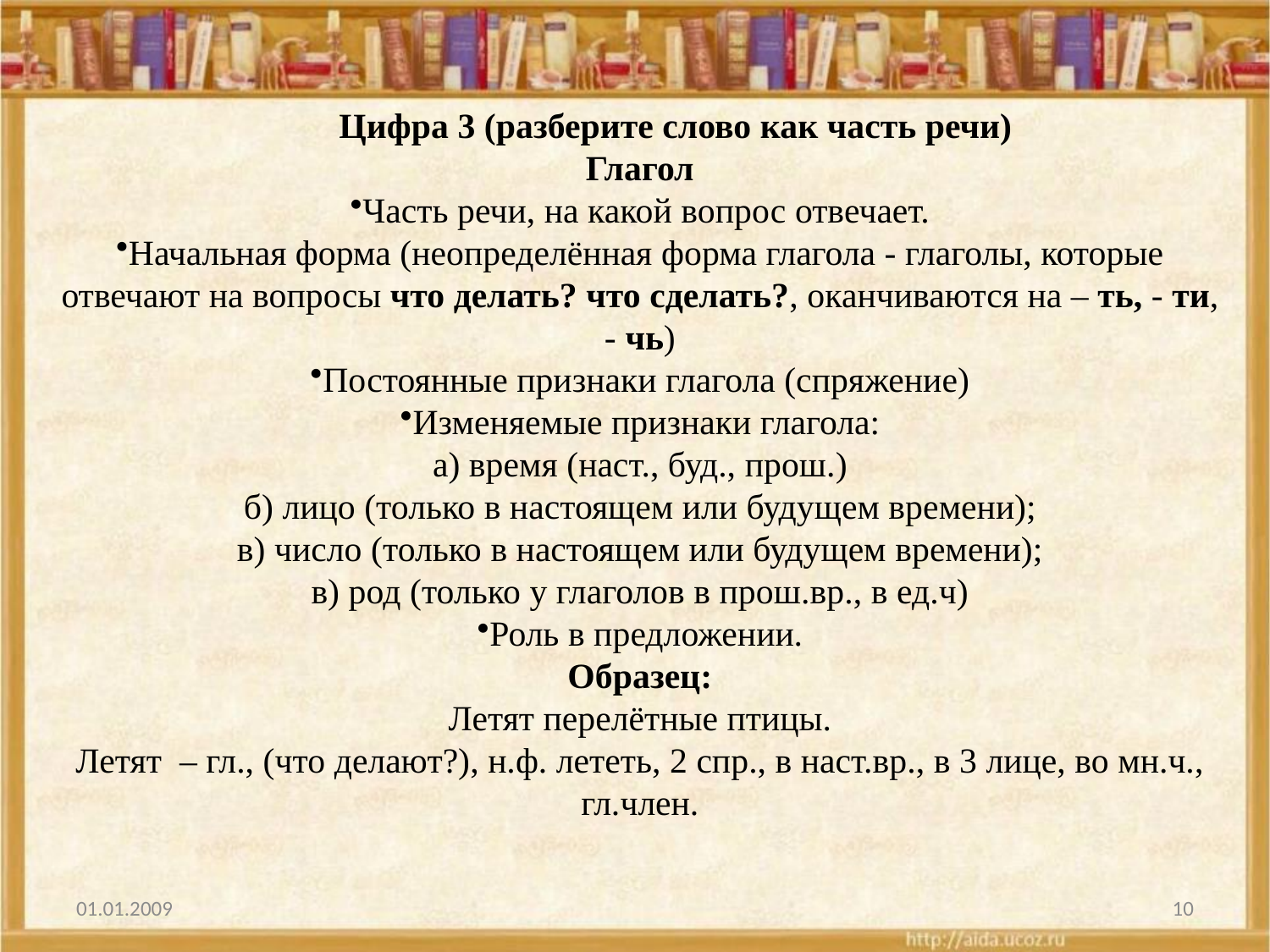

Цифра 3 (разберите слово как часть речи)
Глагол
Часть речи, на какой вопрос отвечает.
Начальная форма (неопределённая форма глагола - глаголы, которые отвечают на вопросы что делать? что сделать?, оканчиваются на – ть, - ти, - чь)
Постоянные признаки глагола (спряжение)
Изменяемые признаки глагола:
а) время (наст., буд., прош.)
б) лицо (только в настоящем или будущем времени);
в) число (только в настоящем или будущем времени);
в) род (только у глаголов в прош.вр., в ед.ч)
Роль в предложении.
Образец:
Летят перелётные птицы.
Летят  – гл., (что делают?), н.ф. лететь, 2 спр., в наст.вр., в 3 лице, во мн.ч., гл.член.
01.01.2009
10